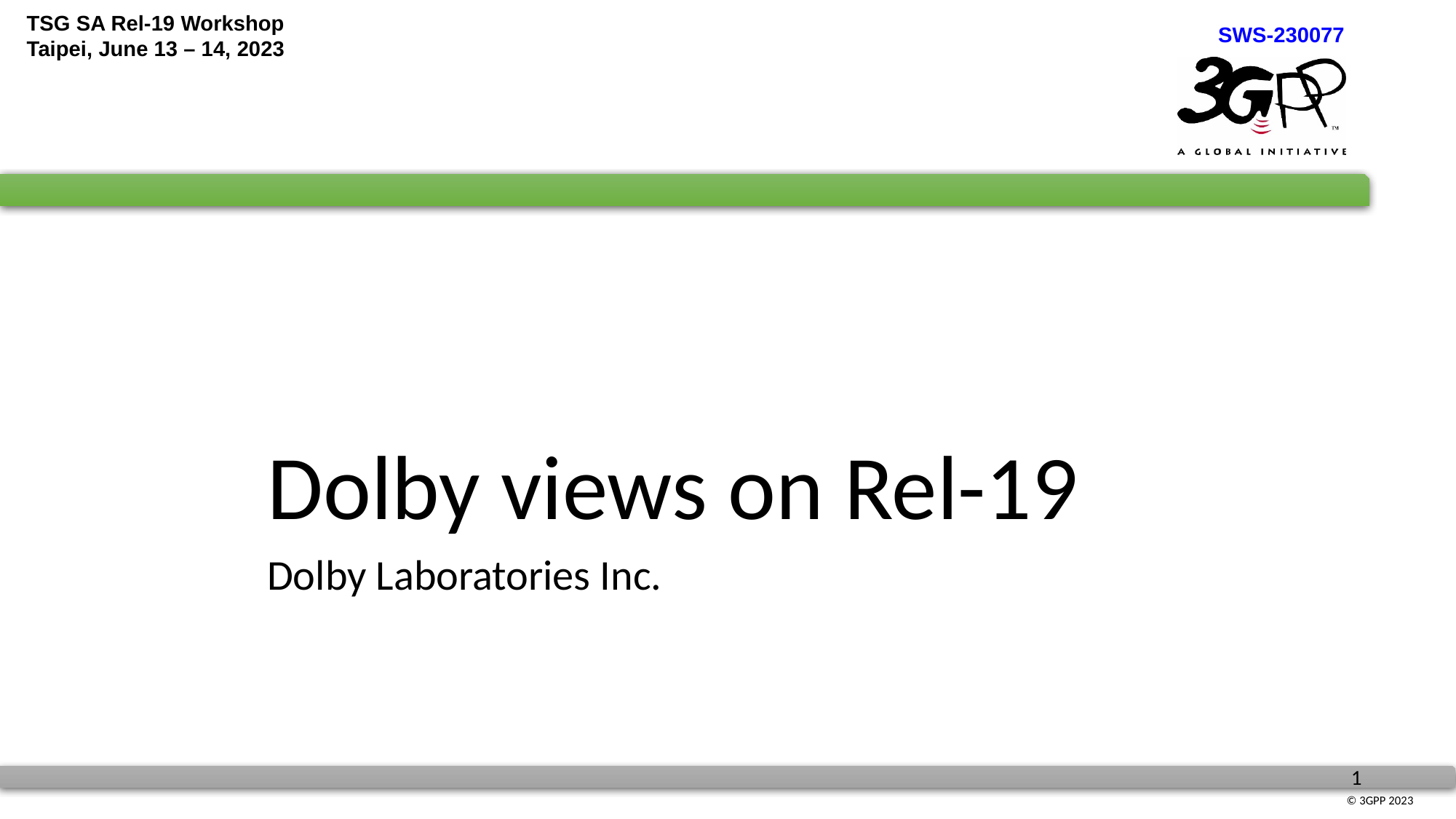

# Dolby views on Rel-19
Dolby Laboratories Inc.